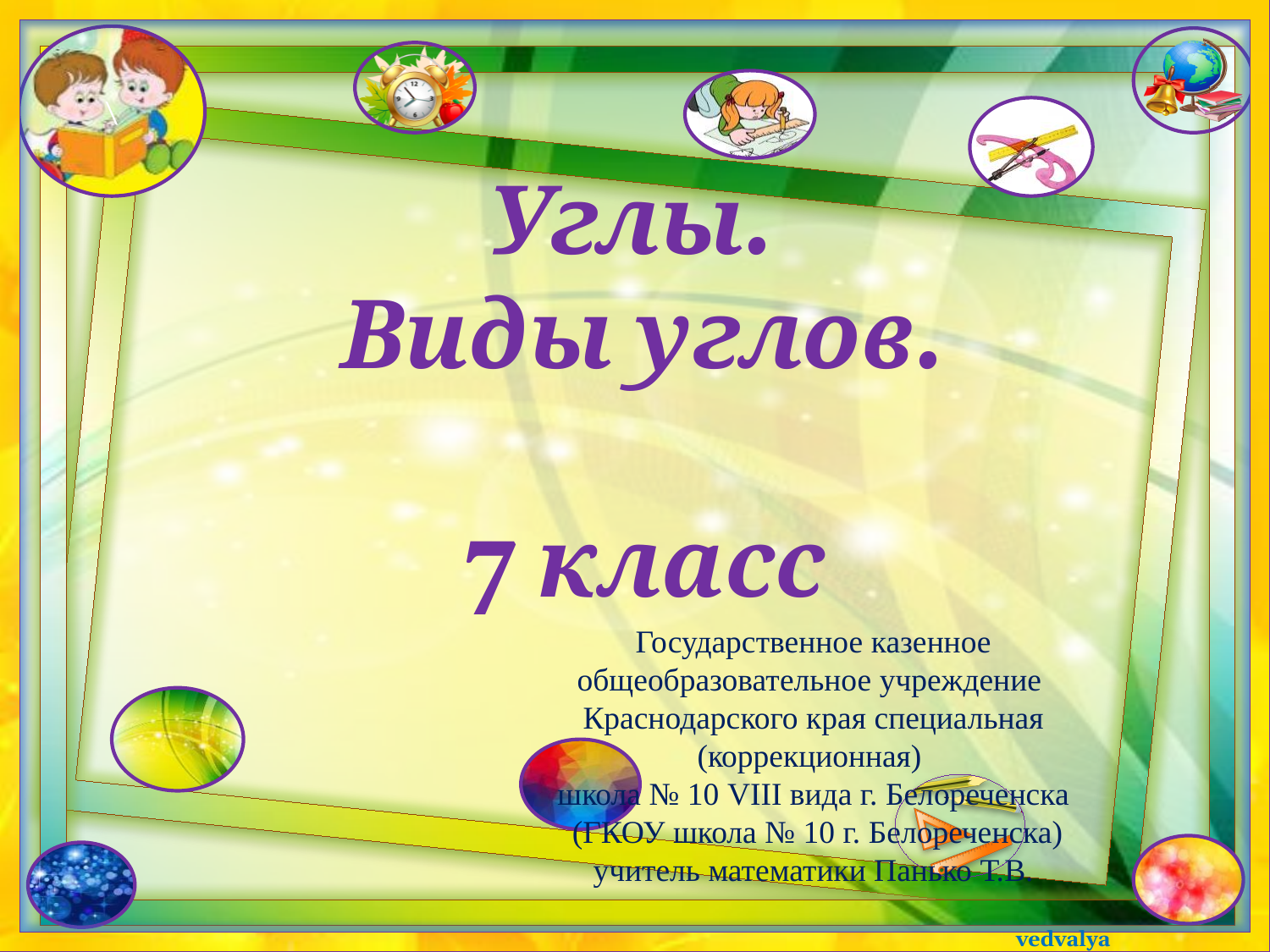

# Углы. Виды углов. 7 класс
Государственное казенное общеобразовательное учреждение
Краснодарского края специальная (коррекционная)
школа № 10 VIII вида г. Белореченска
 (ГКОУ школа № 10 г. Белореченска)
учитель математики Панько Т.В.